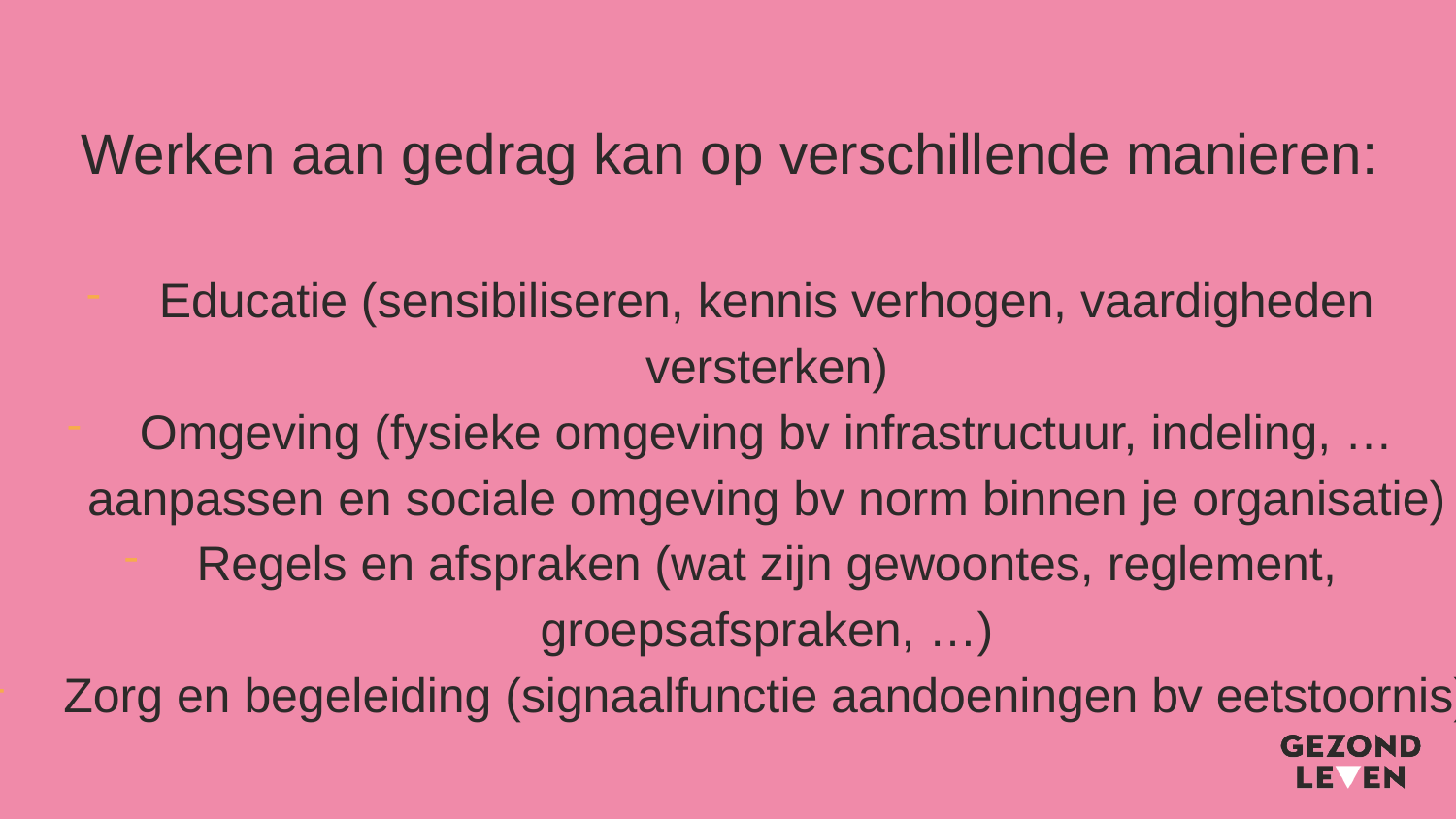

Werken aan gedrag kan op verschillende manieren:

Educatie (sensibiliseren, kennis verhogen, vaardigheden versterken)
Omgeving (fysieke omgeving bv infrastructuur, indeling, … aanpassen en sociale omgeving bv norm binnen je organisatie)
Regels en afspraken (wat zijn gewoontes, reglement, groepsafspraken, …)
Zorg en begeleiding (signaalfunctie aandoeningen bv eetstoornis)